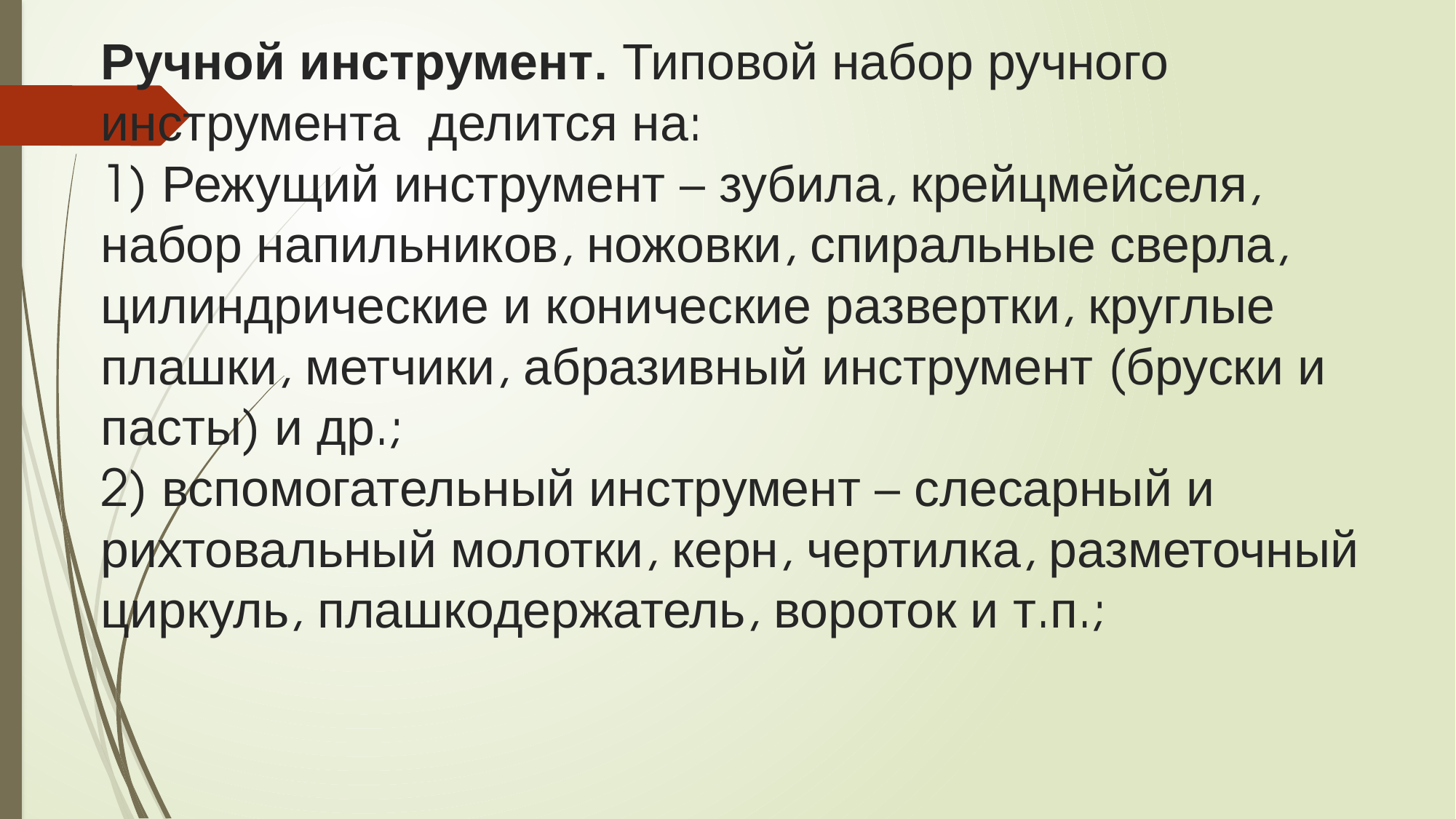

# Ручной инструмент. Типовой набор ручного инструмента  делится на: 1) Режущий инструмент – зубила, крейцмейселя, набор напильников, ножовки, спиральные сверла, цилиндрические и конические развертки, круглые плашки, метчики, абразивный инструмент (бруски и пасты) и др.; 2) вспомогательный инструмент – слесарный и рихтовальный молотки, керн, чертилка, разметочный циркуль, плашкодержатель, вороток и т.п.;